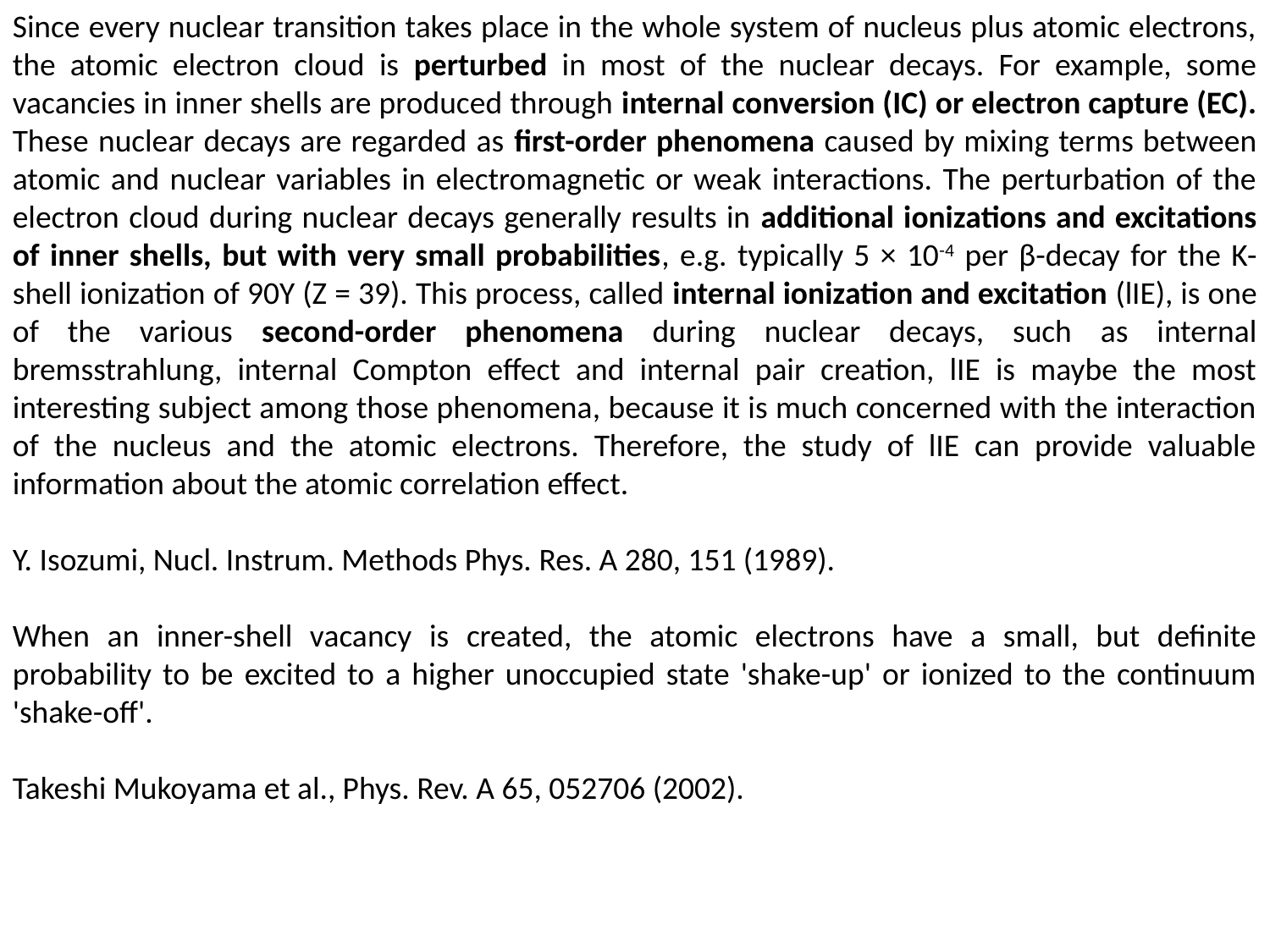

Since every nuclear transition takes place in the whole system of nucleus plus atomic electrons, the atomic electron cloud is perturbed in most of the nuclear decays. For example, some vacancies in inner shells are produced through internal conversion (IC) or electron capture (EC). These nuclear decays are regarded as first-order phenomena caused by mixing terms between atomic and nuclear variables in electromagnetic or weak interactions. The perturbation of the electron cloud during nuclear decays generally results in additional ionizations and excitations of inner shells, but with very small probabilities, e.g. typically 5 × 10-4 per β-decay for the K-shell ionization of 90Y (Z = 39). This process, called internal ionization and excitation (lIE), is one of the various second-order phenomena during nuclear decays, such as internal bremsstrahlung, internal Compton effect and internal pair creation, lIE is maybe the most interesting subject among those phenomena, because it is much concerned with the interaction of the nucleus and the atomic electrons. Therefore, the study of lIE can provide valuable information about the atomic correlation effect.

Y. Isozumi, Nucl. Instrum. Methods Phys. Res. A 280, 151 (1989).

When an inner-shell vacancy is created, the atomic electrons have a small, but definite probability to be excited to a higher unoccupied state 'shake-up' or ionized to the continuum 'shake-off'.

Takeshi Mukoyama et al., Phys. Rev. A 65, 052706 (2002).